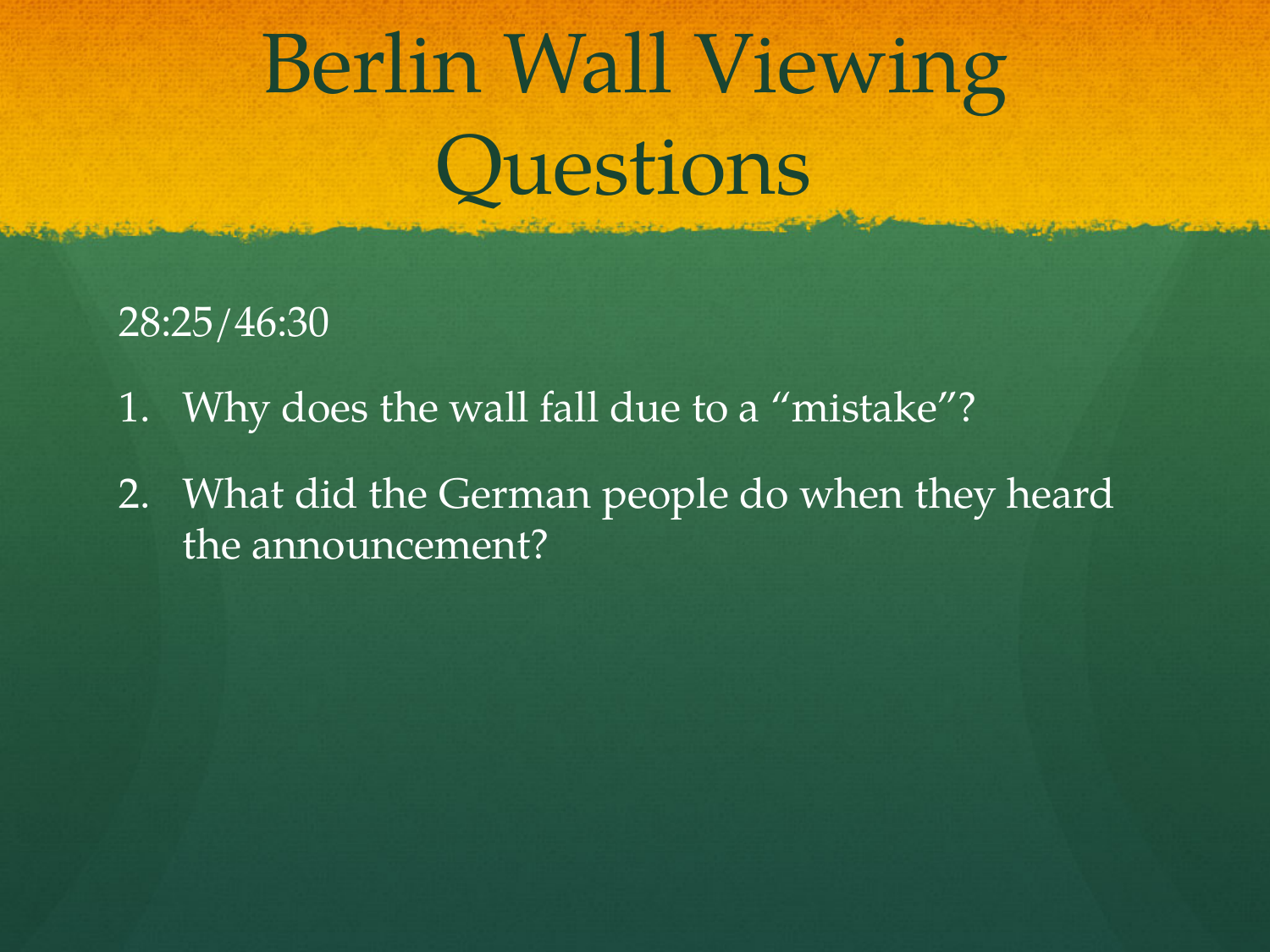

# Berlin Wall Viewing Questions
28:25/46:30
Why does the wall fall due to a “mistake”?
What did the German people do when they heard the announcement?